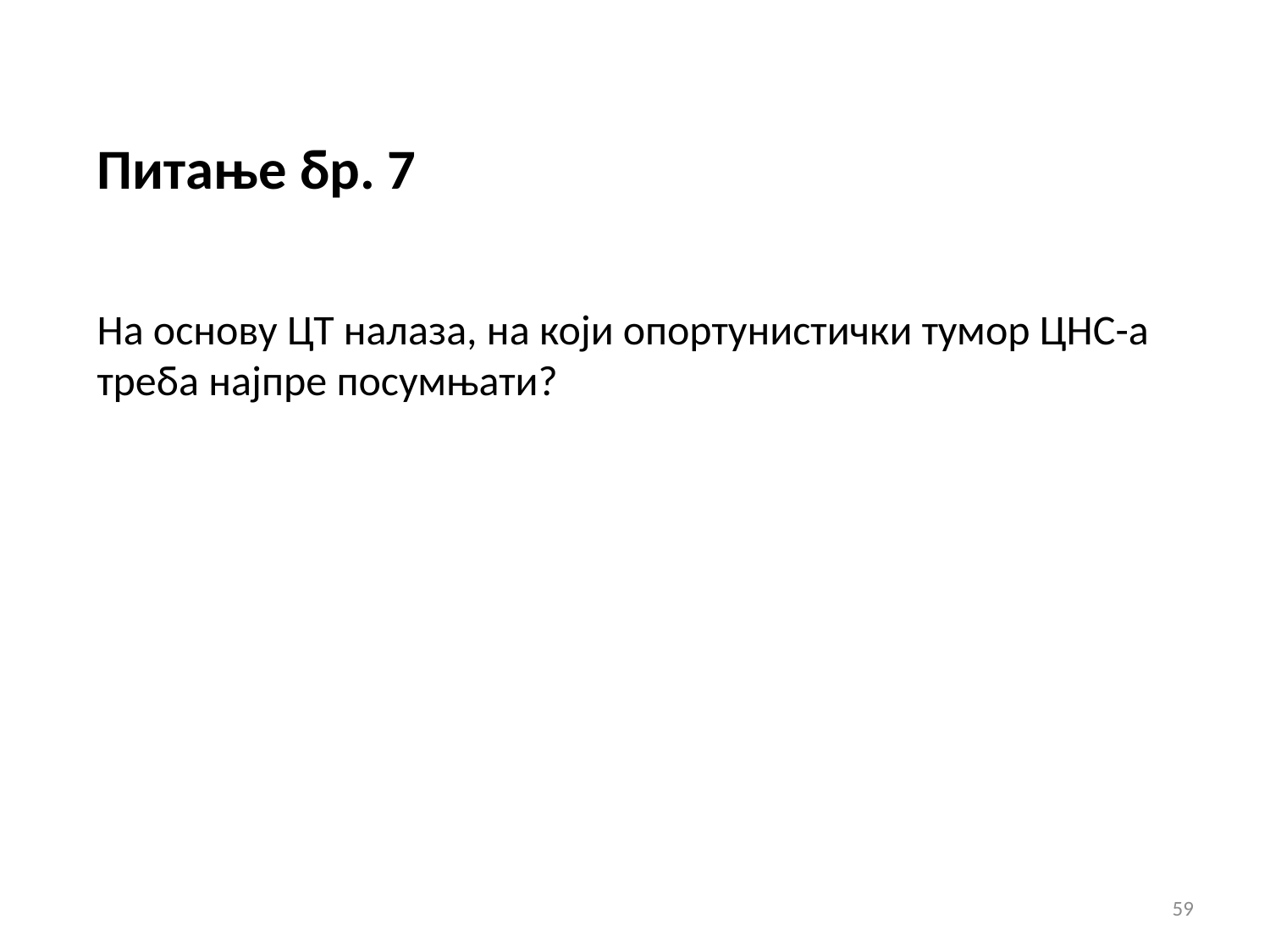

Питање бр. 7

На основу ЦТ налаза, на који опортунистички тумор ЦНС-а треба најпре посумњати?
59